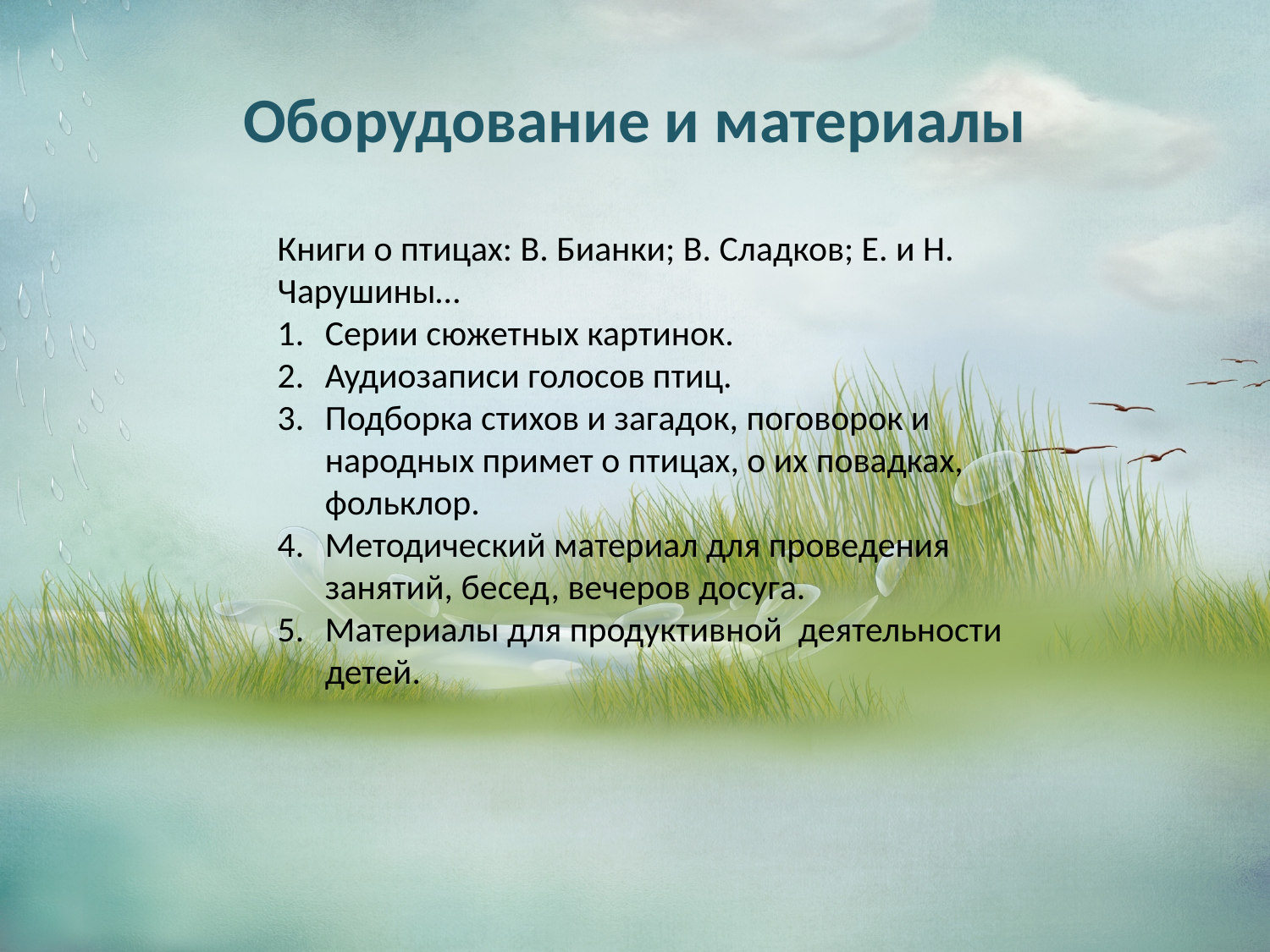

# Оборудование и материалы
Книги о птицах: В. Бианки; В. Сладков; Е. и Н. Чарушины…
Серии сюжетных картинок.
Аудиозаписи голосов птиц.
Подборка стихов и загадок, поговорок и народных примет о птицах, о их повадках, фольклор.
Методический материал для проведения занятий, бесед, вечеров досуга.
Материалы для продуктивной  деятельности детей.